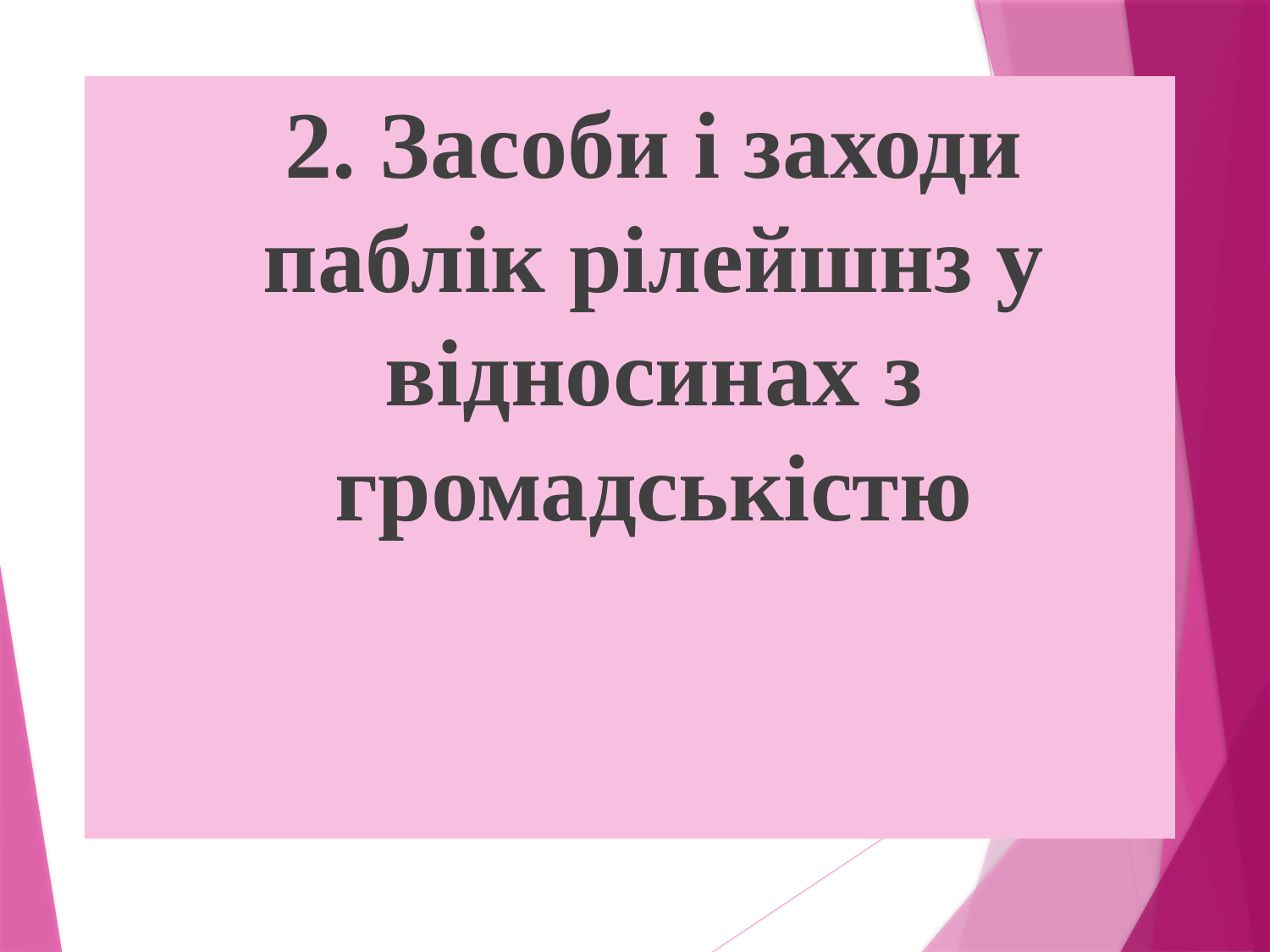

2. Засоби і заходи паблік рілейшнз у відносинах з громадськістю